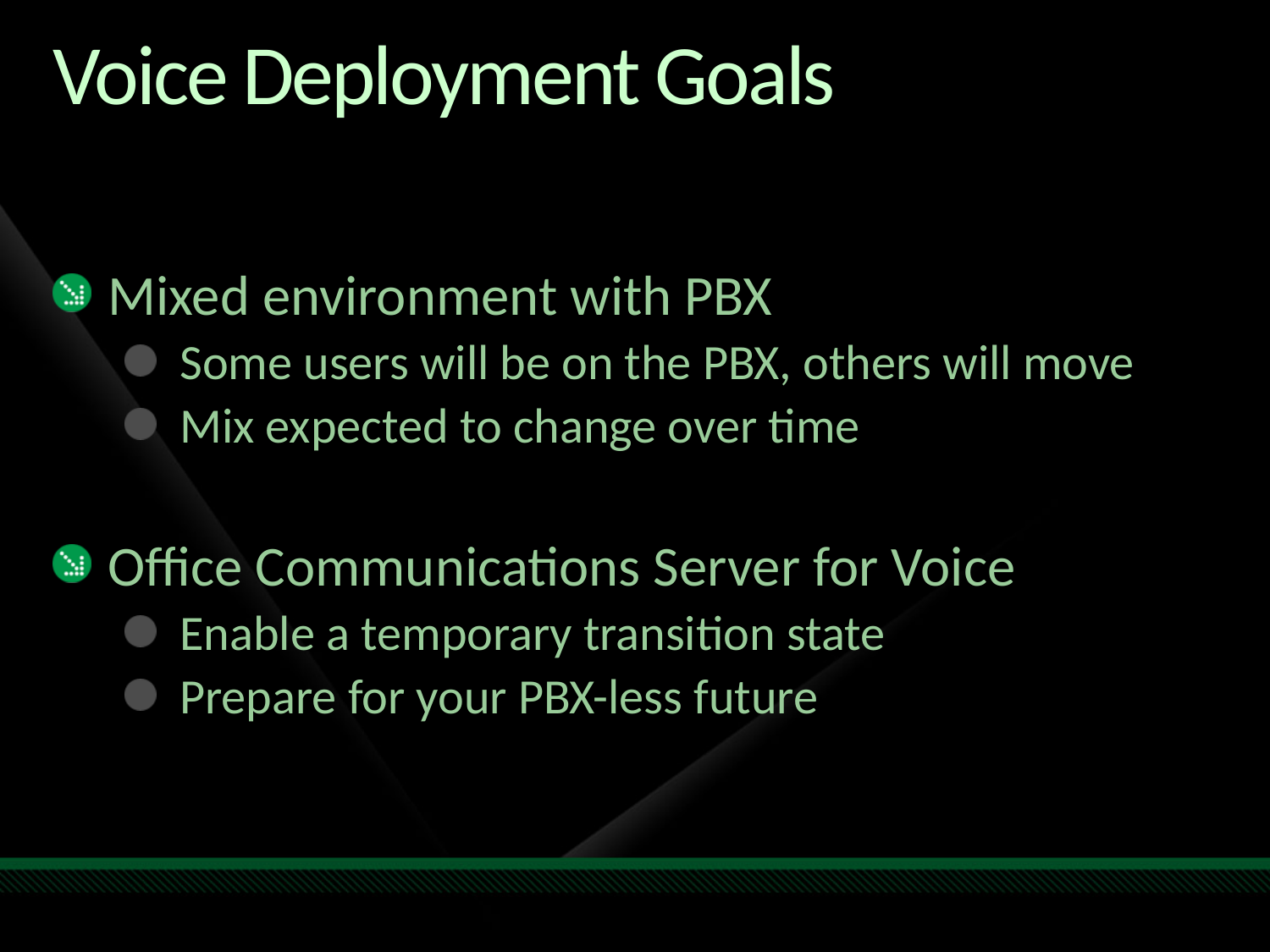

# Voice Deployment Goals

Mixed environment with PBX
Some users will be on the PBX, others will move
Mix expected to change over time

Office Communications Server for Voice
Enable a temporary transition state
Prepare for your PBX-less future